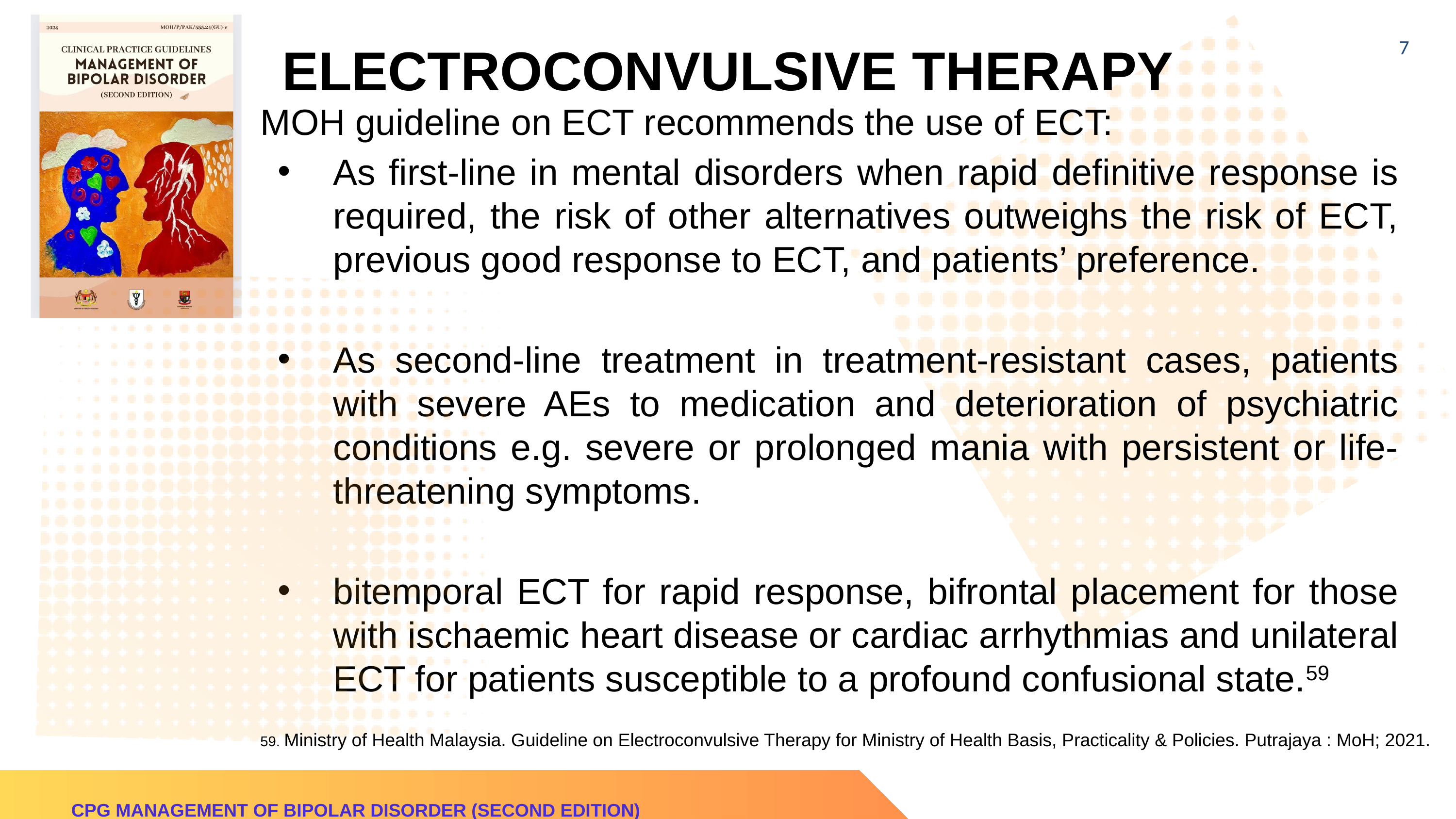

7
# ELECTROCONVULSIVE THERAPY
MOH guideline on ECT recommends the use of ECT:
As first-line in mental disorders when rapid definitive response is required, the risk of other alternatives outweighs the risk of ECT, previous good response to ECT, and patients’ preference.

As second-line treatment in treatment-resistant cases, patients with severe AEs to medication and deterioration of psychiatric conditions e.g. severe or prolonged mania with persistent or life-threatening symptoms.

bitemporal ECT for rapid response, bifrontal placement for those with ischaemic heart disease or cardiac arrhythmias and unilateral ECT for patients susceptible to a profound confusional state.59

59. Ministry of Health Malaysia. Guideline on Electroconvulsive Therapy for Ministry of Health Basis, Practicality & Policies. Putrajaya : MoH; 2021.

CPG MANAGEMENT OF BIPOLAR DISORDER (SECOND EDITION)